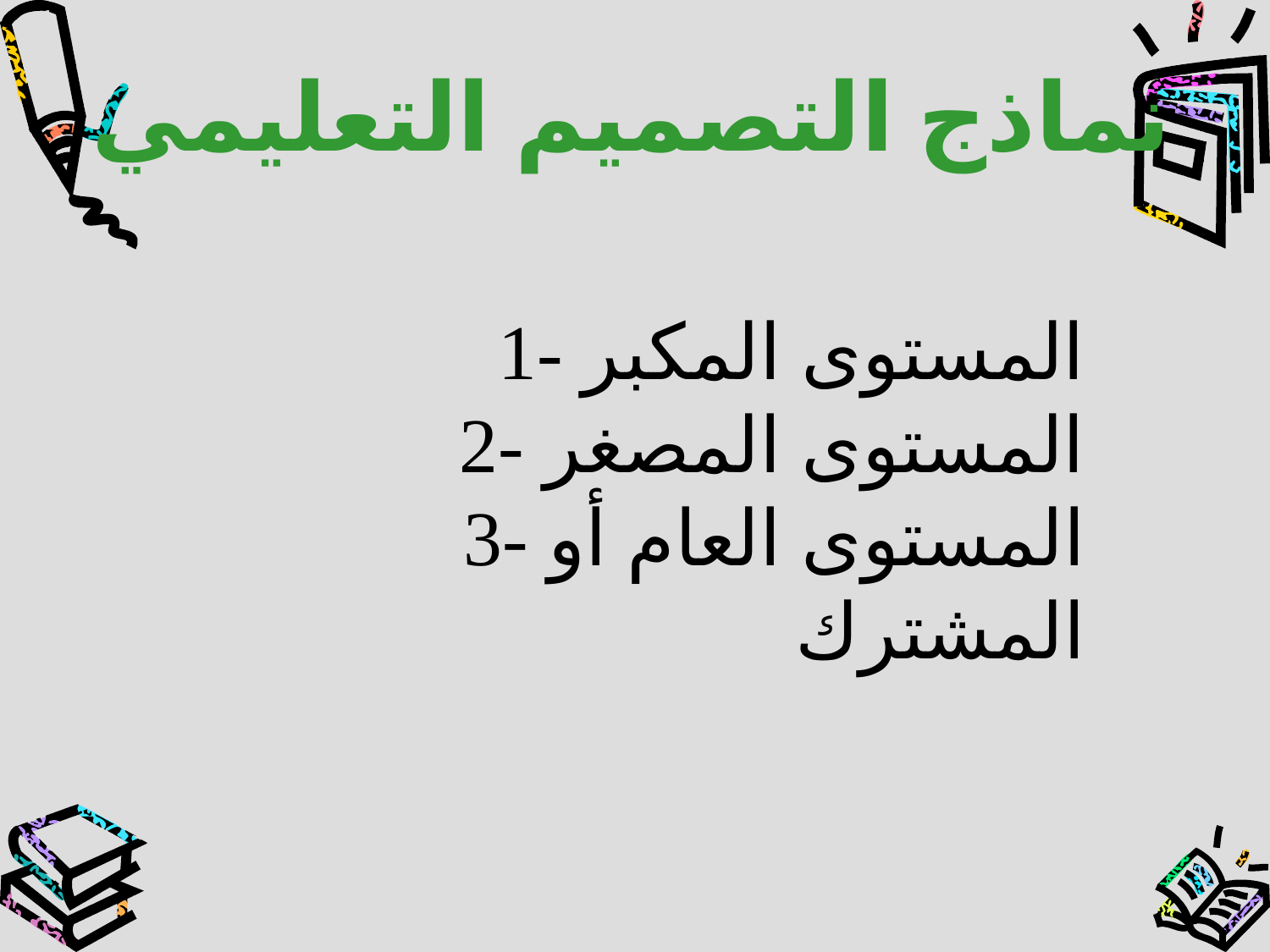

نماذج التصميم التعليمي
1- المستوى المكبر
2- المستوى المصغر
3- المستوى العام أو المشترك